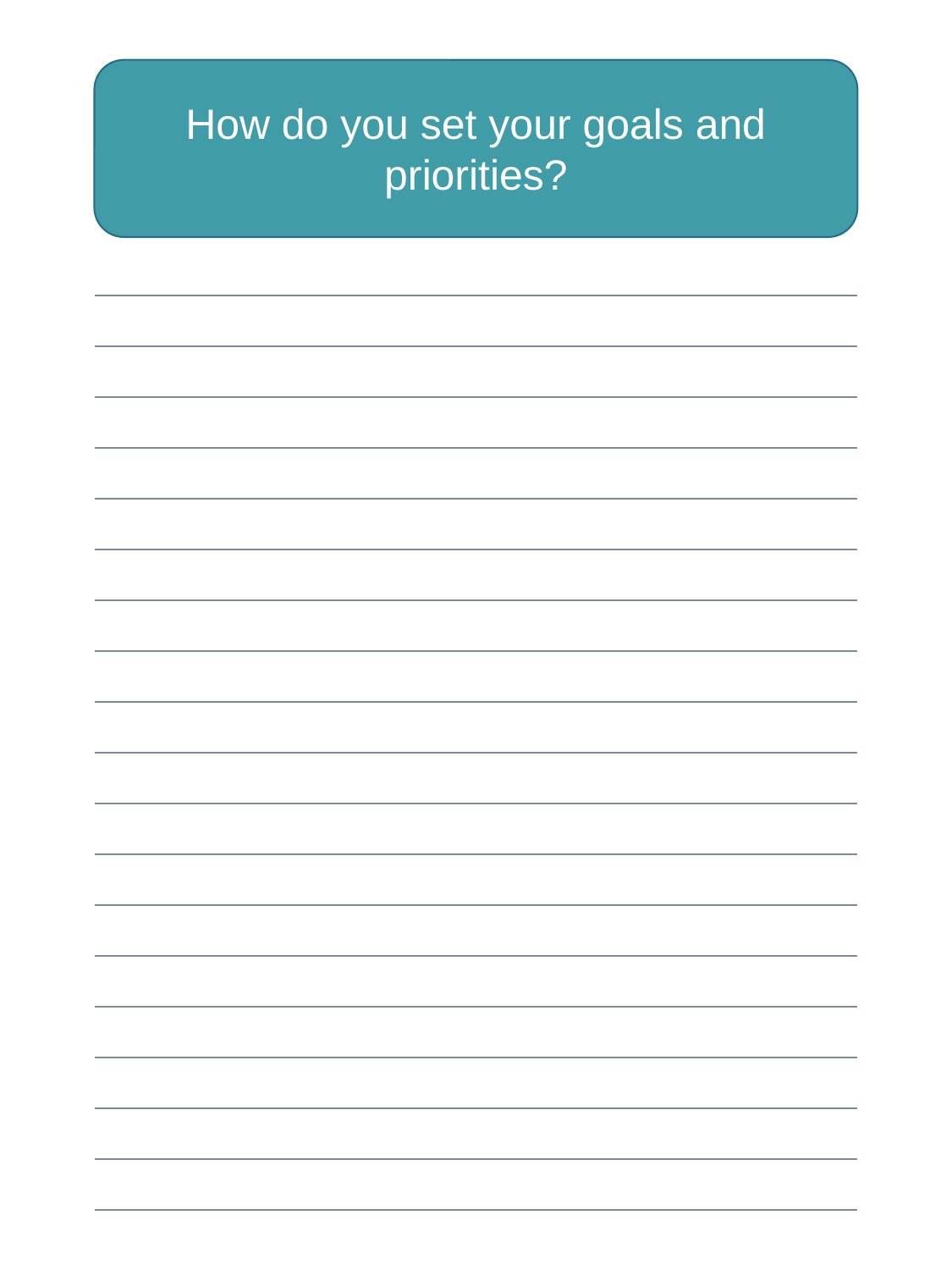

How do you set your goals and priorities?
|  |
| --- |
|  |
|  |
|  |
|  |
|  |
|  |
|  |
|  |
|  |
|  |
|  |
|  |
|  |
|  |
|  |
|  |
|  |